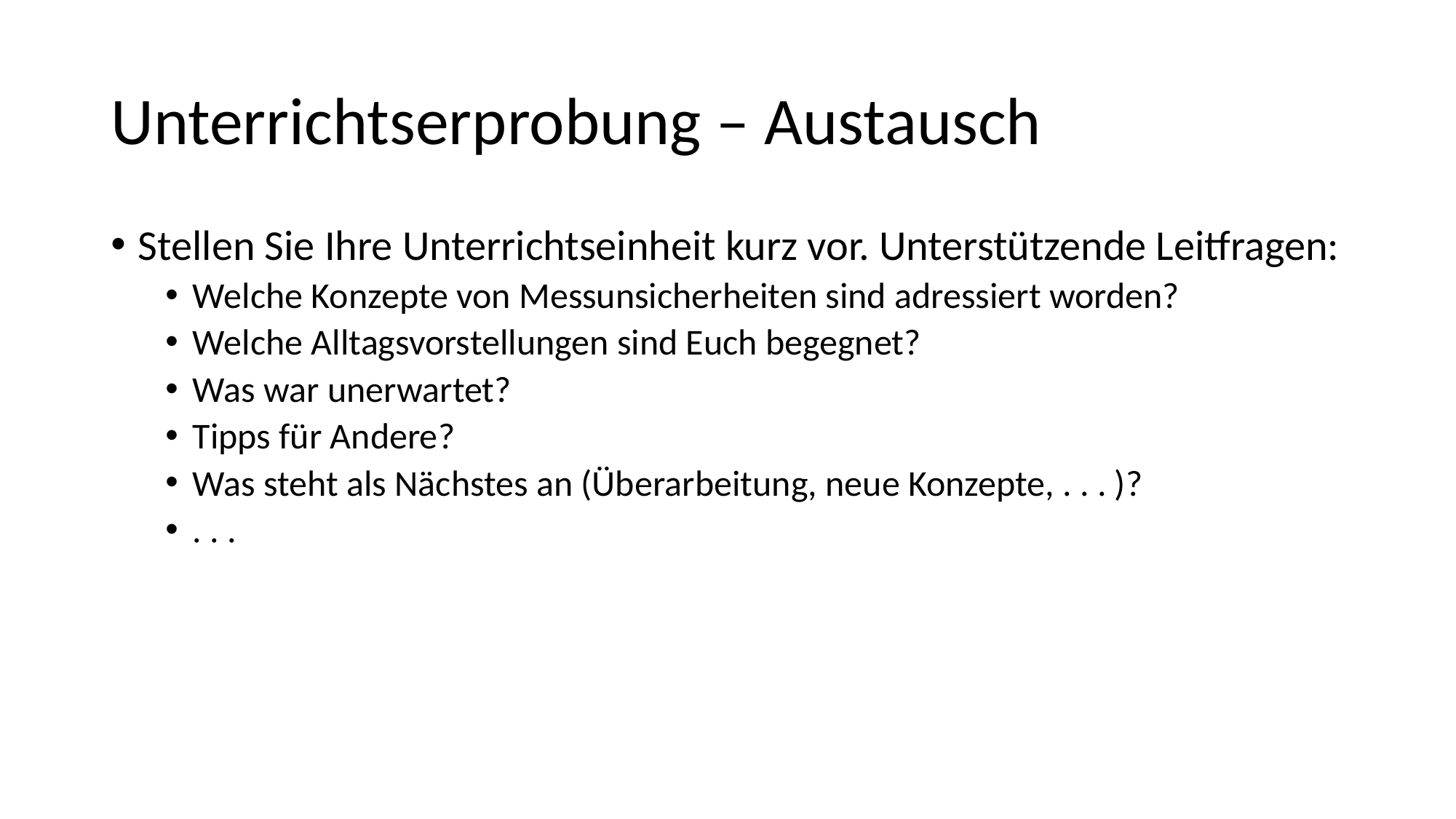

# Unterrichtserprobung – Austausch
Stellen Sie Ihre Unterrichtseinheit kurz vor. Unterstützende Leitfragen:
Welche Konzepte von Messunsicherheiten sind adressiert worden?
Welche Alltagsvorstellungen sind Euch begegnet?
Was war unerwartet?
Tipps für Andere?
Was steht als Nächstes an (Überarbeitung, neue Konzepte, . . . )?
. . .